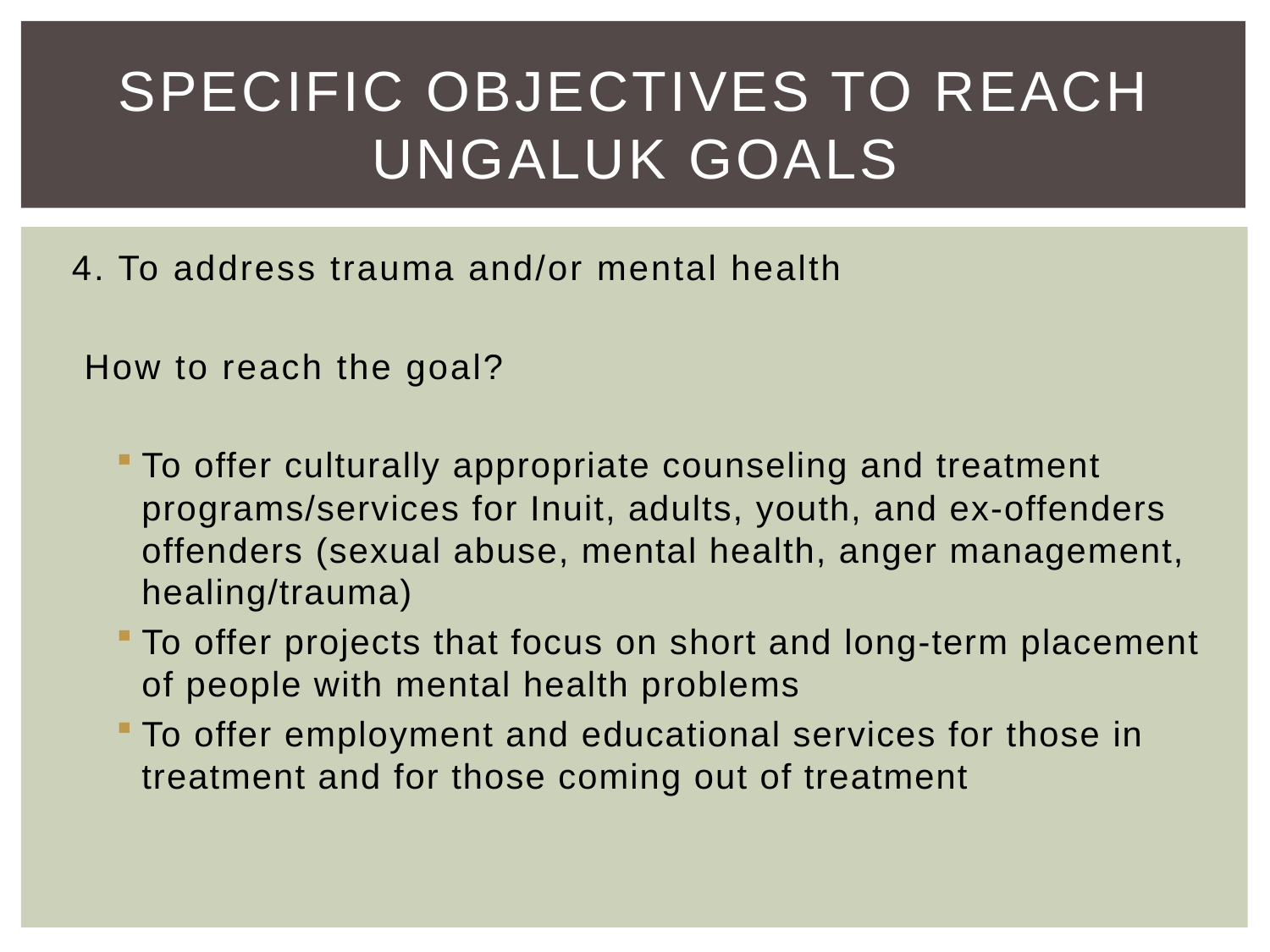

# Specific Objectives to reach ungaluk goals
4. To address trauma and/or mental health

 How to reach the goal?

To offer culturally appropriate counseling and treatment programs/services for Inuit, adults, youth, and ex-offenders offenders (sexual abuse, mental health, anger management, healing/trauma)
To offer projects that focus on short and long-term placement of people with mental health problems
To offer employment and educational services for those in treatment and for those coming out of treatment